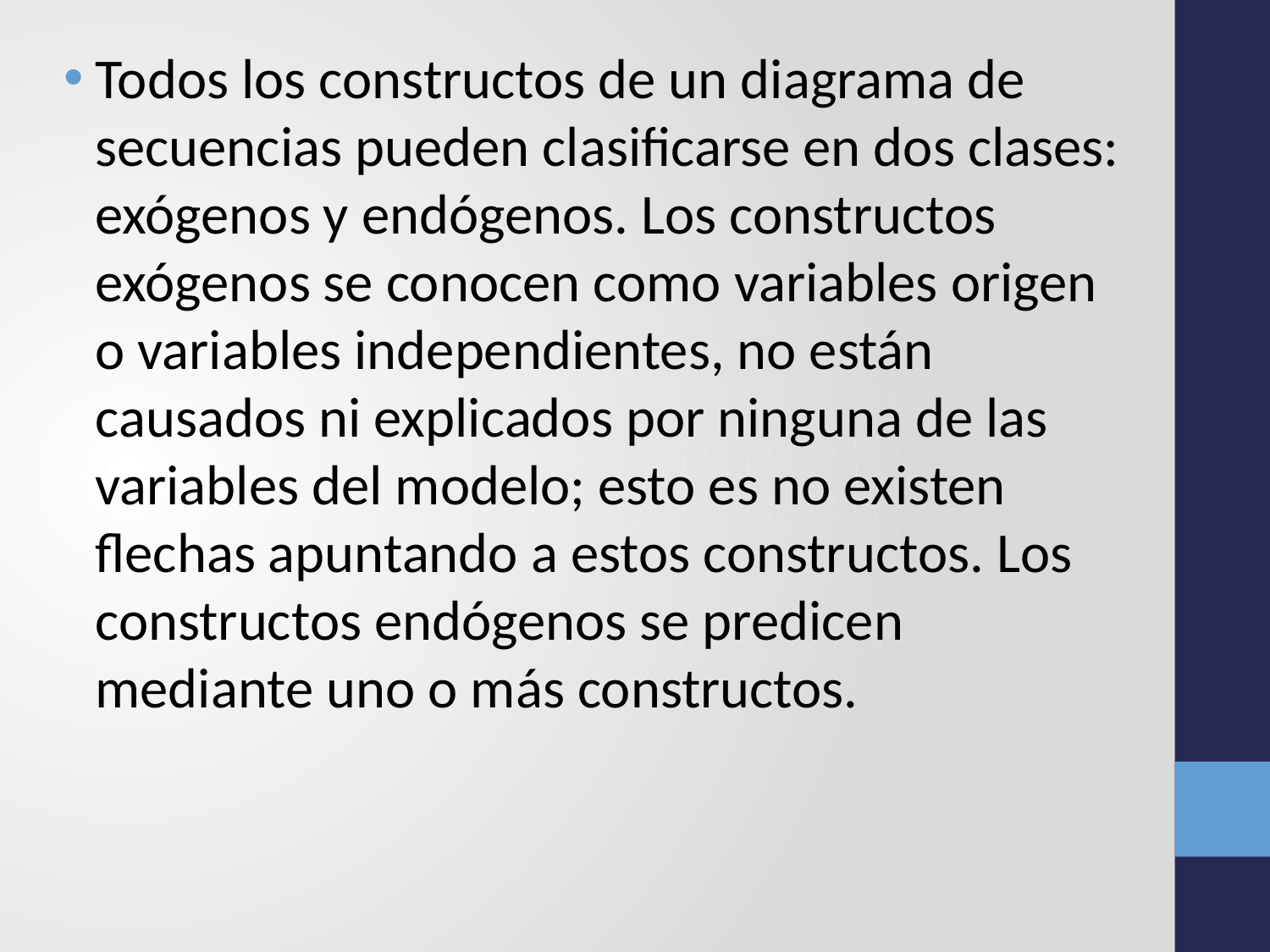

Todos los constructos de un diagrama de secuencias pueden clasificarse en dos clases: exógenos y endógenos. Los constructos exógenos se conocen como variables origen o variables independientes, no están causados ni explicados por ninguna de las variables del modelo; esto es no existen flechas apuntando a estos constructos. Los constructos endógenos se predicen mediante uno o más constructos.